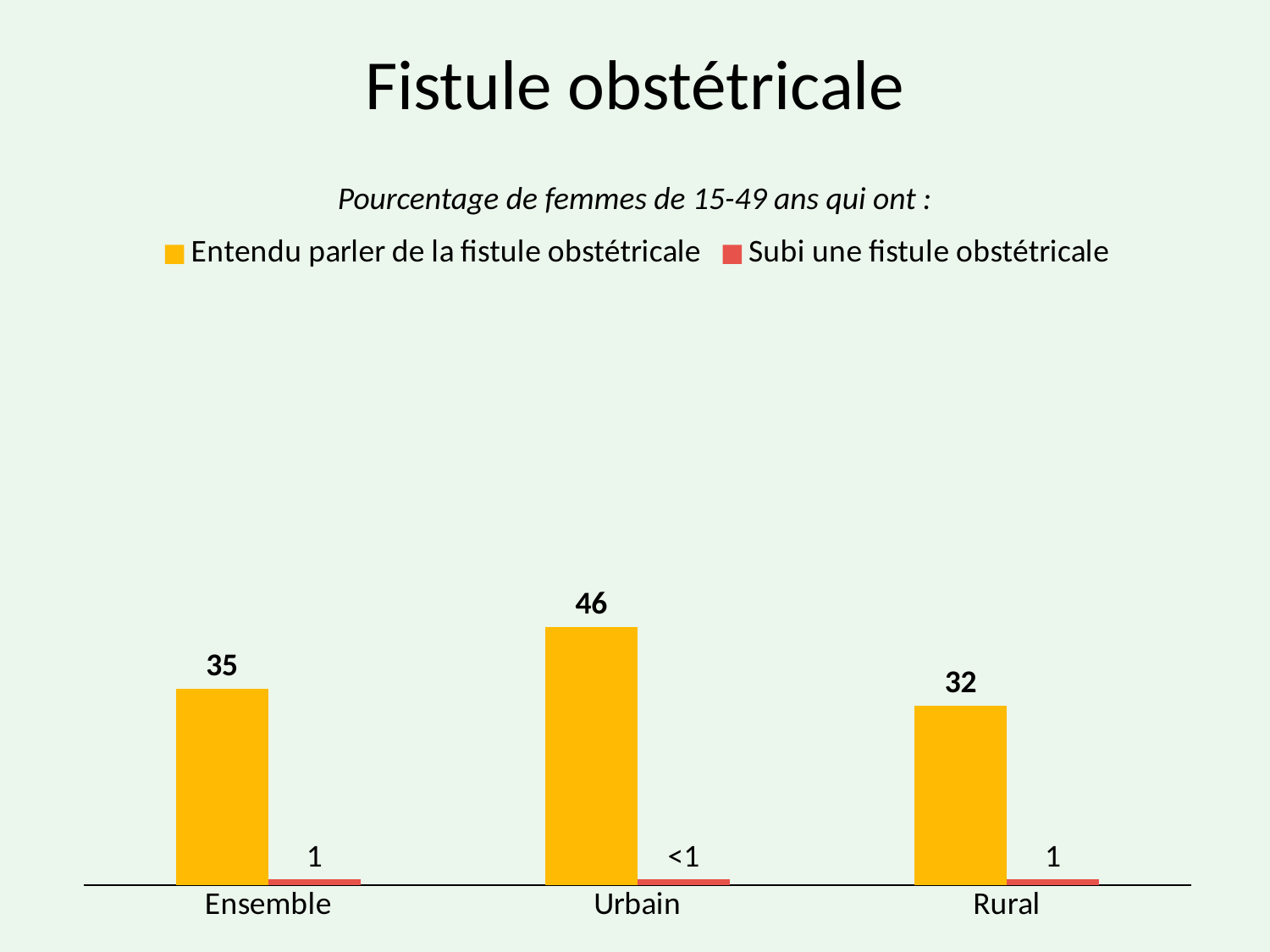

# Fistule obstétricale
Pourcentage de femmes de 15-49 ans qui ont :

### Chart

| Category | Entendu parler de la fistule obstétricale | Subi une fistule obstétricale |
|---|---|---|
| Ensemble | 35.0 | 1.0 |
| Urbain | 46.0 | 1.0 |
| Rural | 32.0 | 1.0 |